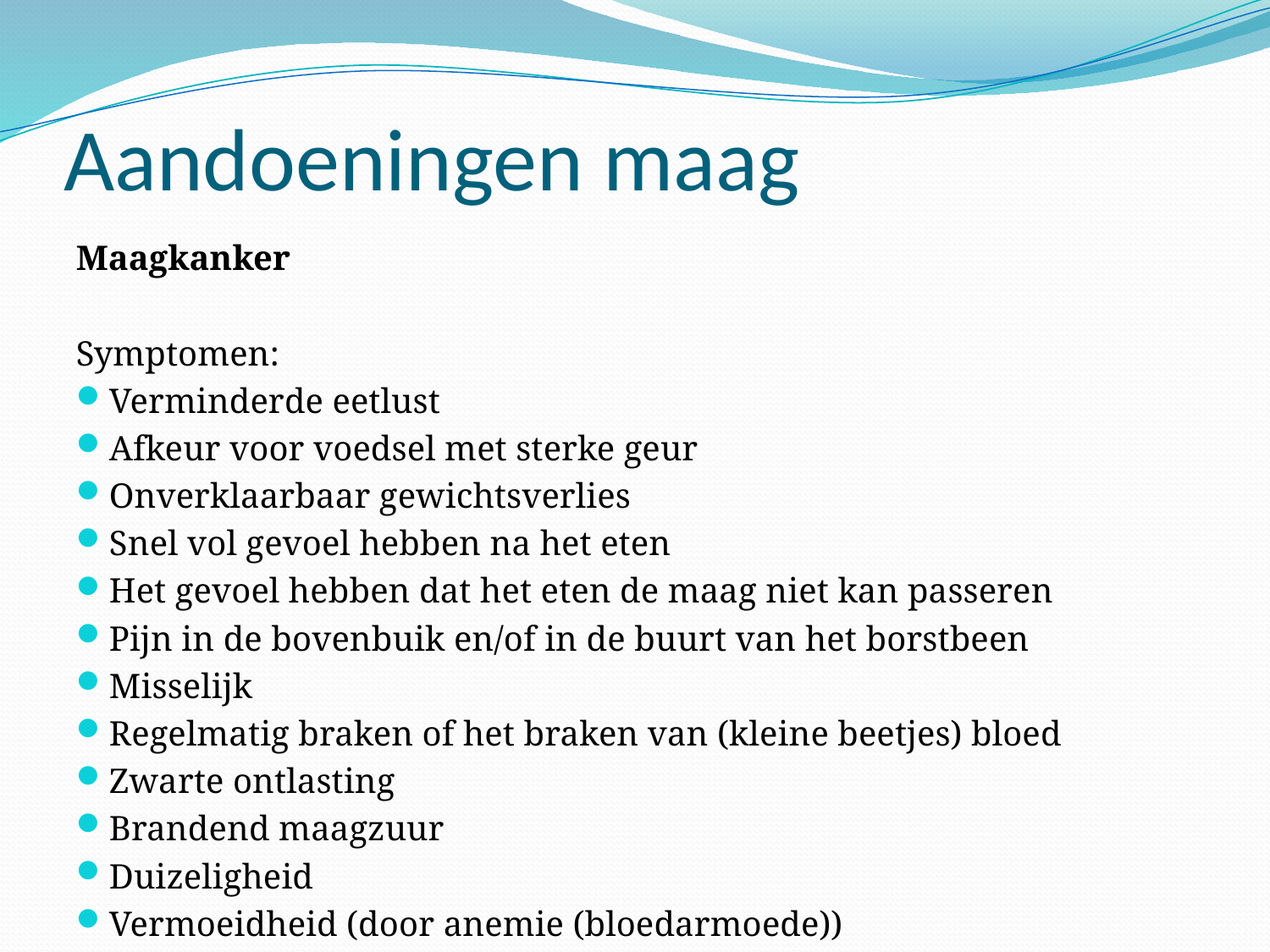

# Aandoeningen maag
Maagkanker

Symptomen:
Verminderde eetlust
Afkeur voor voedsel met sterke geur
Onverklaarbaar gewichtsverlies
Snel vol gevoel hebben na het eten
Het gevoel hebben dat het eten de maag niet kan passeren
Pijn in de bovenbuik en/of in de buurt van het borstbeen
Misselijk
Regelmatig braken of het braken van (kleine beetjes) bloed
Zwarte ontlasting
Brandend maagzuur
Duizeligheid
Vermoeidheid (door anemie (bloedarmoede))